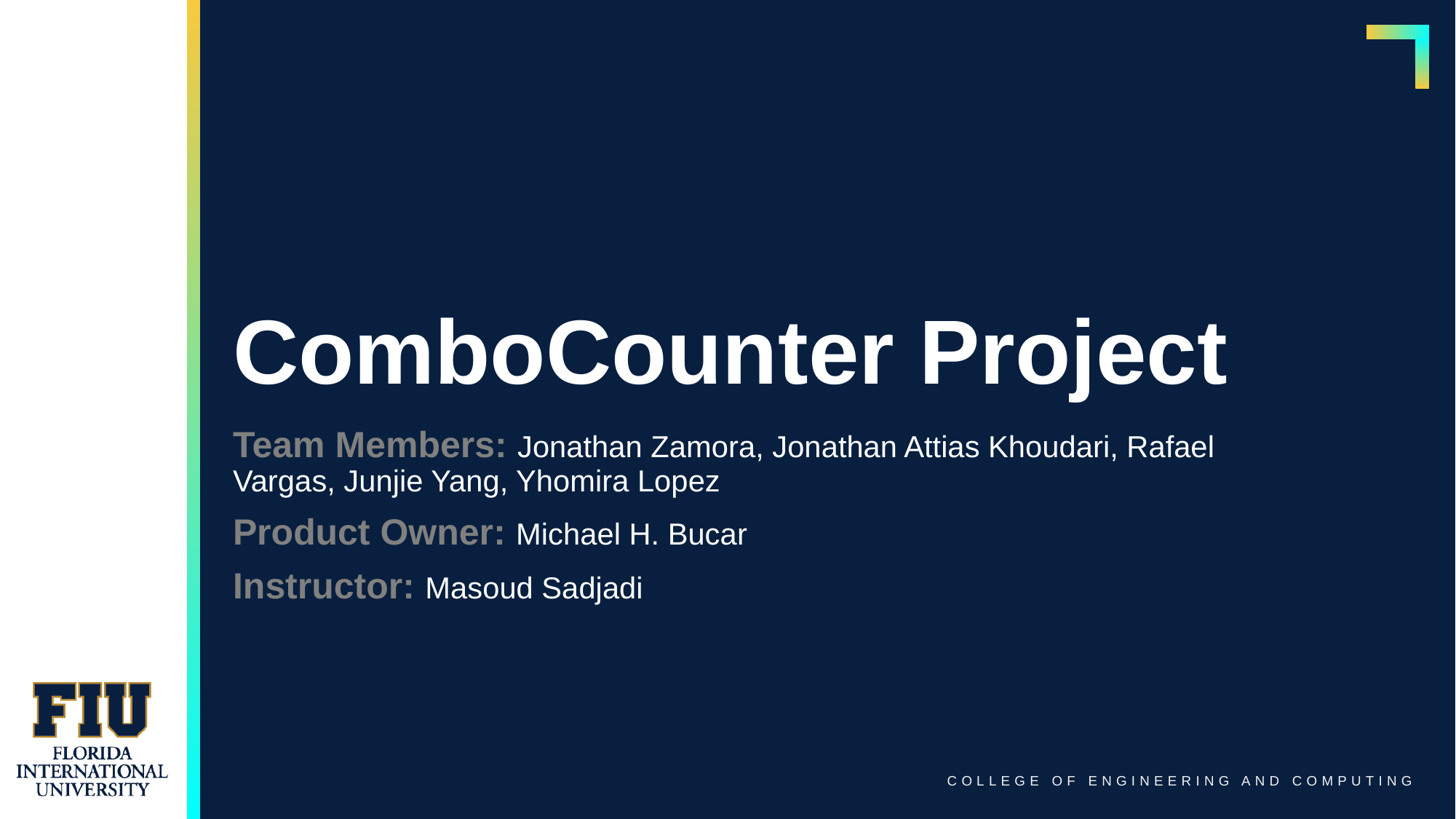

# ComboCounter Project
Team Members: Jonathan Zamora, Jonathan Attias Khoudari, Rafael Vargas, Junjie Yang, Yhomira Lopez
Product Owner: Michael H. Bucar
Instructor: Masoud Sadjadi